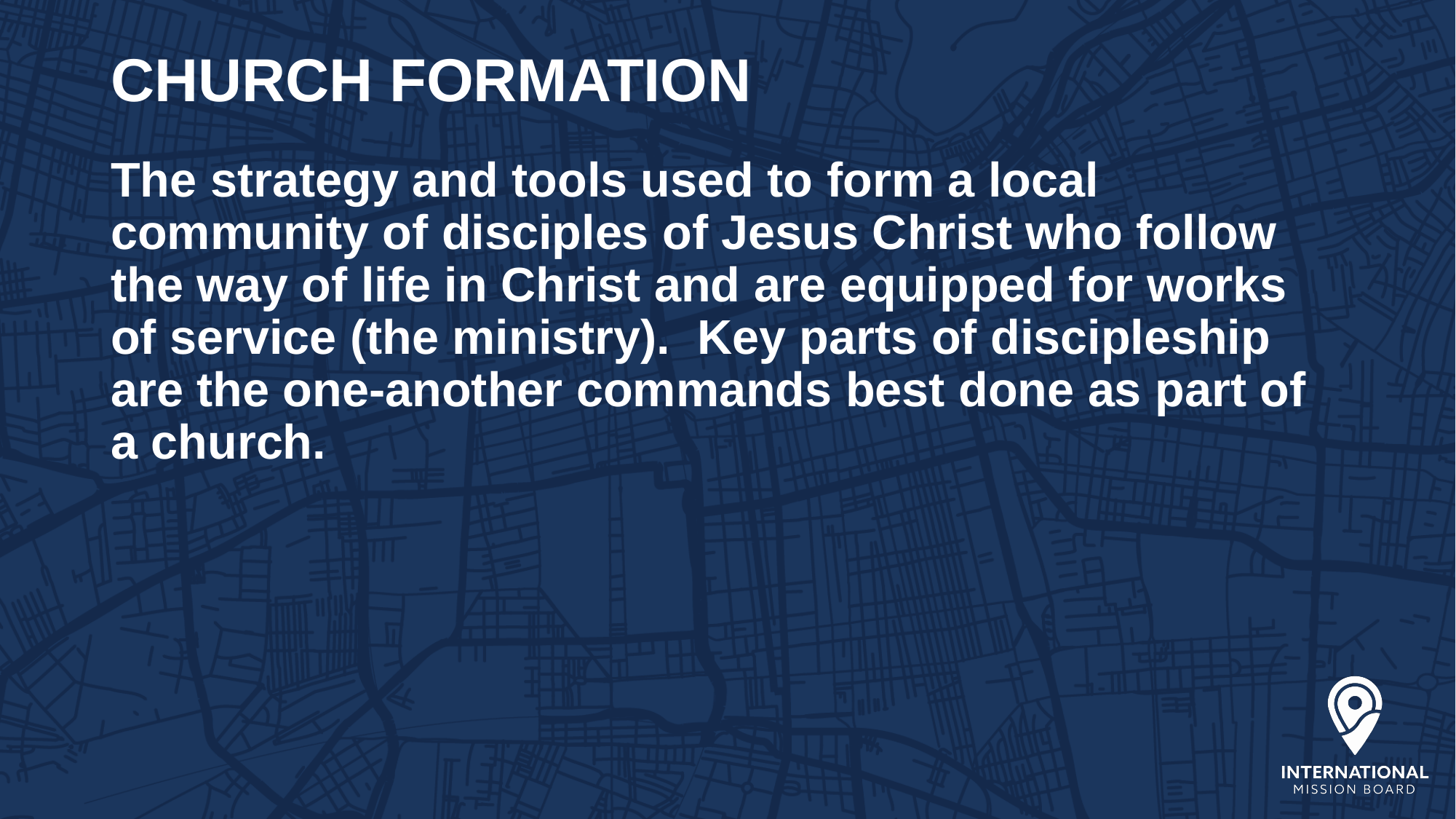

# CHURCH FORMATION
The strategy and tools used to form a local community of disciples of Jesus Christ who follow the way of life in Christ and are equipped for works of service (the ministry).  Key parts of discipleship are the one-another commands best done as part of a church.